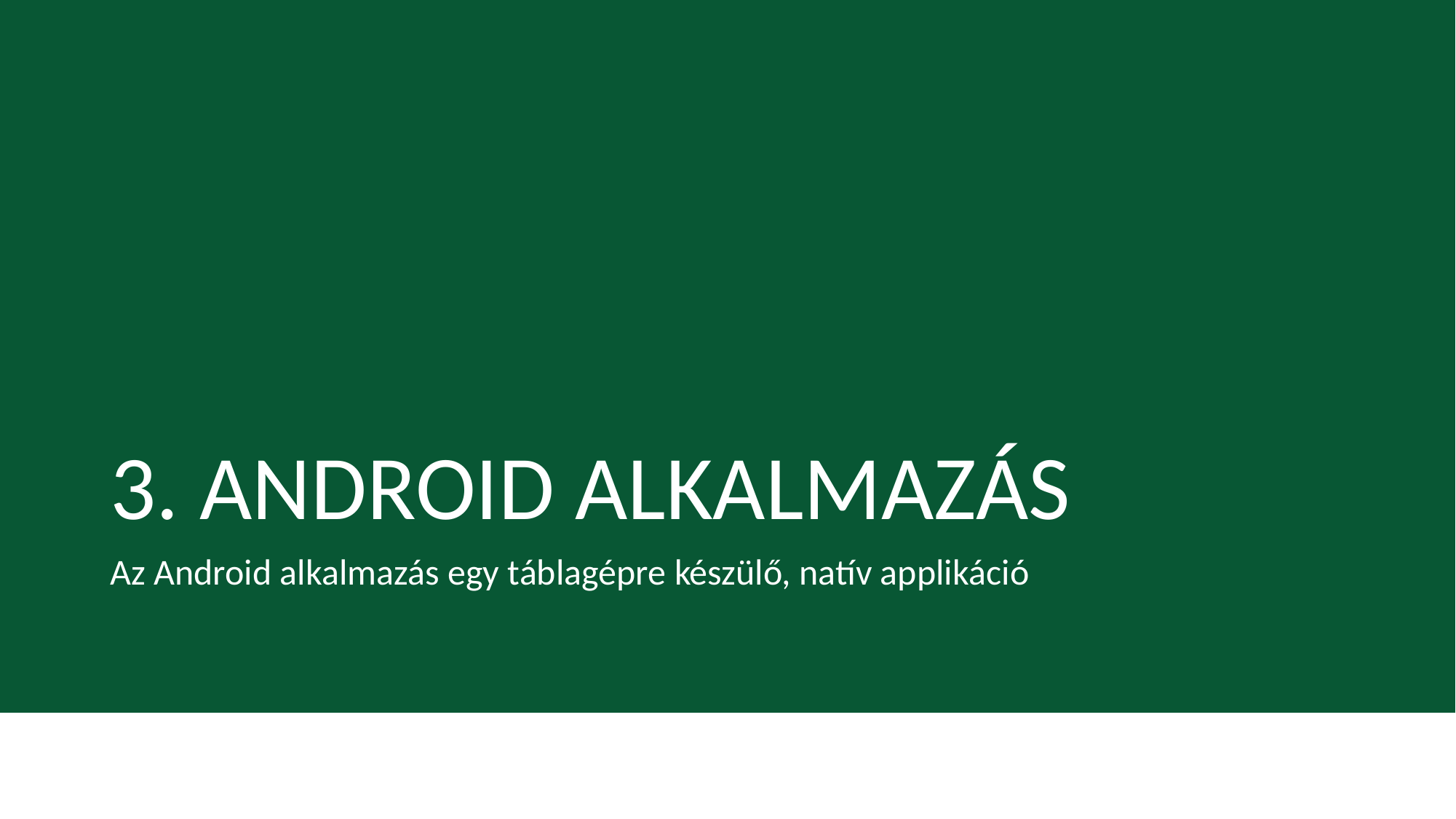

# 3. ANDROID ALKALMAZÁS
Az Android alkalmazás egy táblagépre készülő, natív applikáció